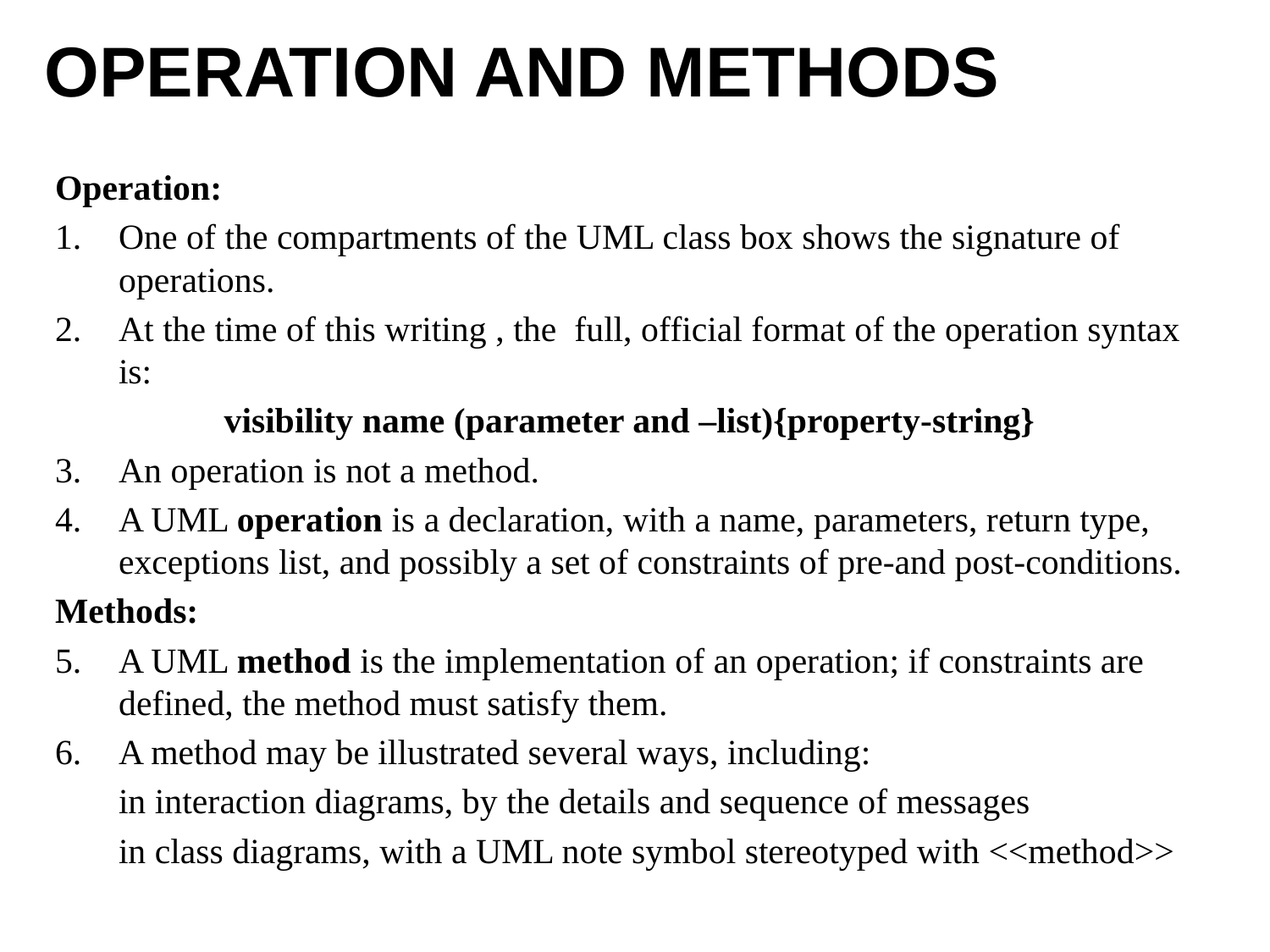

OPERATION AND METHODS
Operation:
One of the compartments of the UML class box shows the signature of operations.
At the time of this writing , the  full, official format of the operation syntax is:
                   visibility name (parameter and –list){property-string}
An operation is not a method.
A UML operation is a declaration, with a name, parameters, return type, exceptions list, and possibly a set of constraints of pre-and post-conditions.
Methods:
A UML method is the implementation of an operation; if constraints are defined, the method must satisfy them.
A method may be illustrated several ways, including:
in interaction diagrams, by the details and sequence of messages
in class diagrams, with a UML note symbol stereotyped with <<method>>